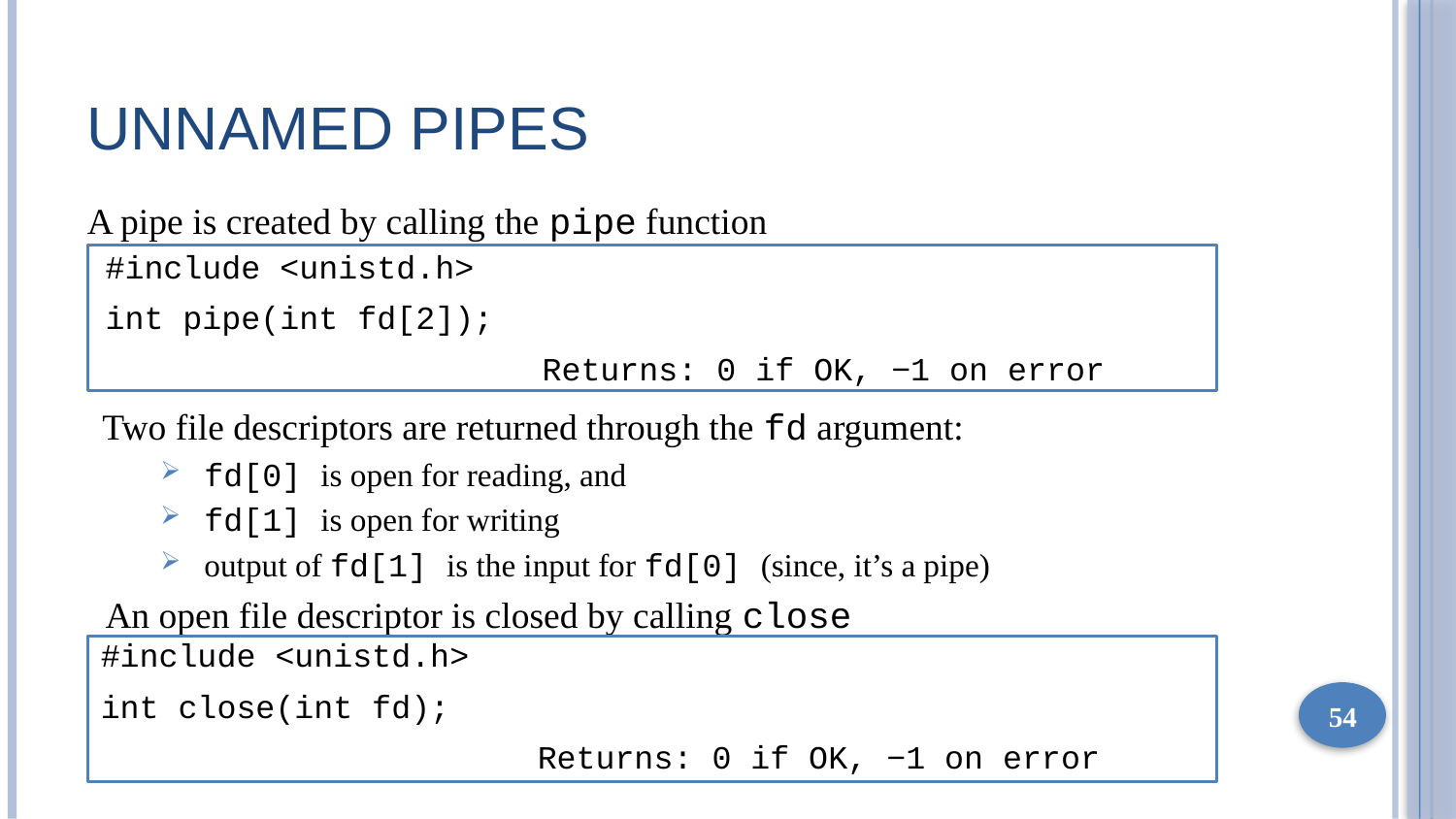

# Unnamed Pipes
A pipe is created by calling the pipe function
#include <unistd.h>
int pipe(int fd[2]);
			Returns: 0 if OK, −1 on error

Two file descriptors are returned through the fd argument:
fd[0] is open for reading, and
fd[1] is open for writing
output of fd[1] is the input for fd[0] (since, it’s a pipe)
An open file descriptor is closed by calling close
#include <unistd.h>
int close(int fd);
			Returns: 0 if OK, −1 on error

54